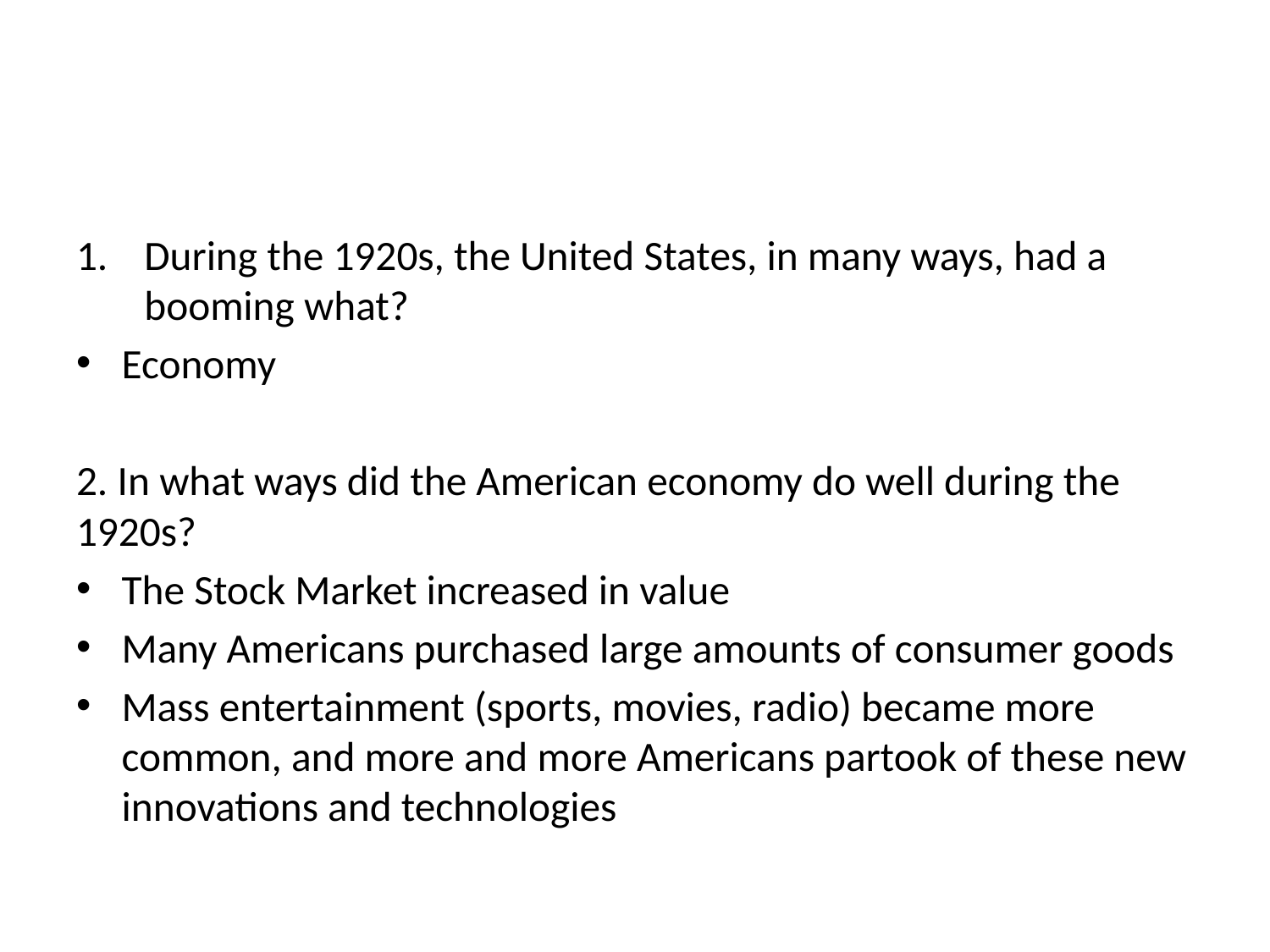

#
During the 1920s, the United States, in many ways, had a booming what?
Economy

2. In what ways did the American economy do well during the 1920s?
The Stock Market increased in value
Many Americans purchased large amounts of consumer goods
Mass entertainment (sports, movies, radio) became more common, and more and more Americans partook of these new innovations and technologies